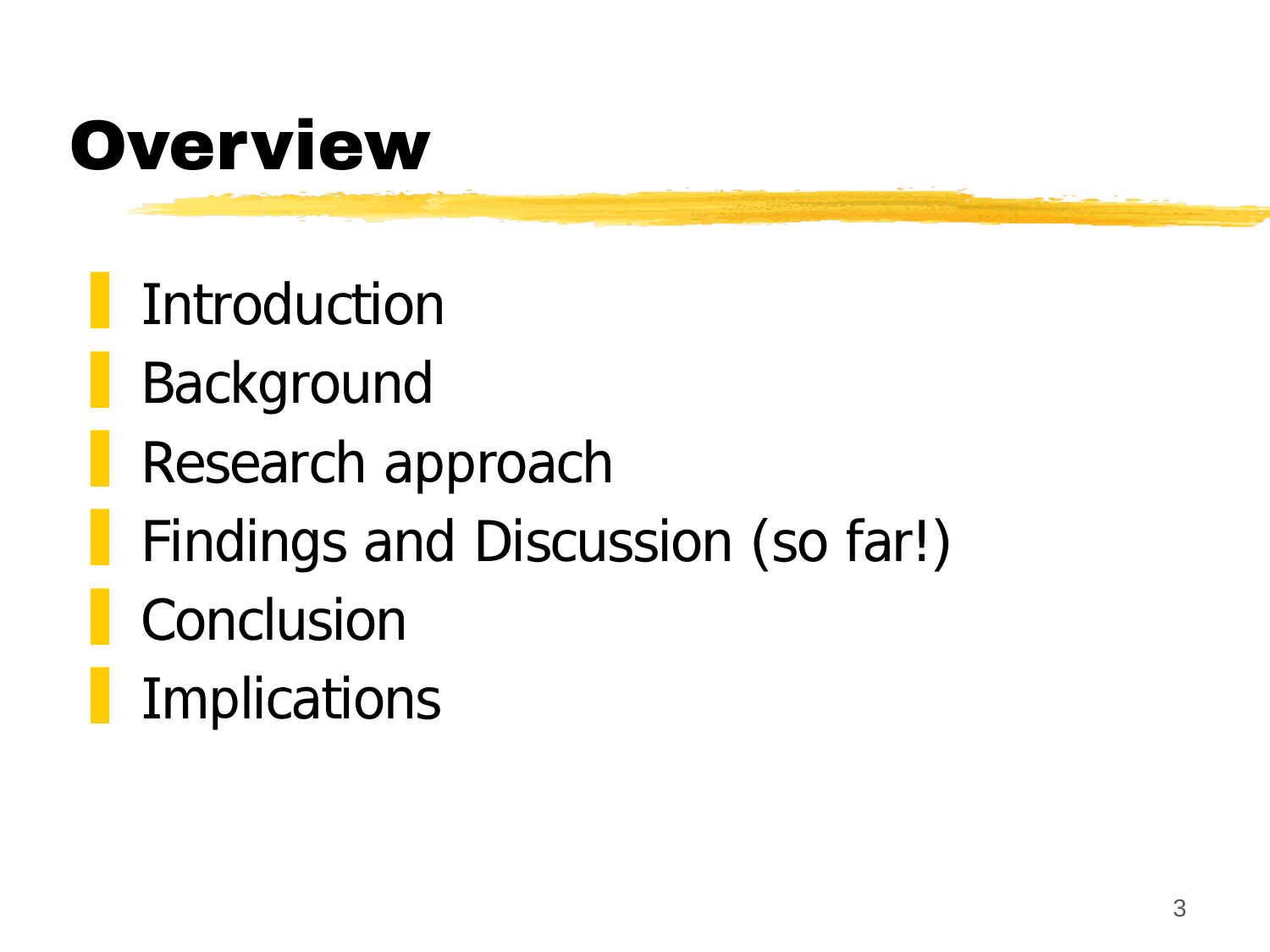

# Overview
 Introduction
 Background
 Research approach
 Findings and Discussion (so far!)
 Conclusion
 Implications

3